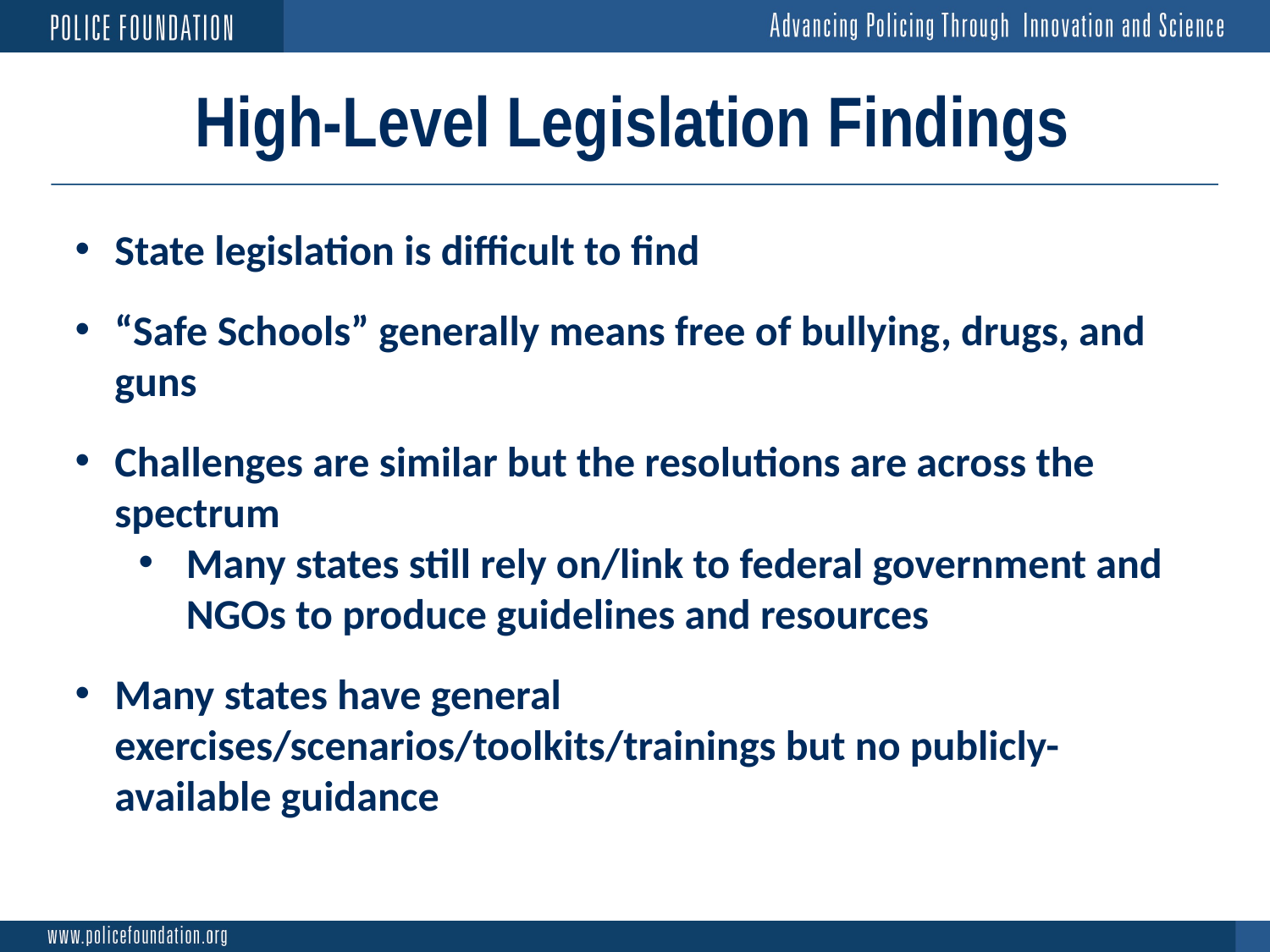

# High-Level Legislation Findings

State legislation is difficult to find

“Safe Schools” generally means free of bullying, drugs, and guns

Challenges are similar but the resolutions are across the spectrum
Many states still rely on/link to federal government and NGOs to produce guidelines and resources

Many states have general exercises/scenarios/toolkits/trainings but no publicly-available guidance